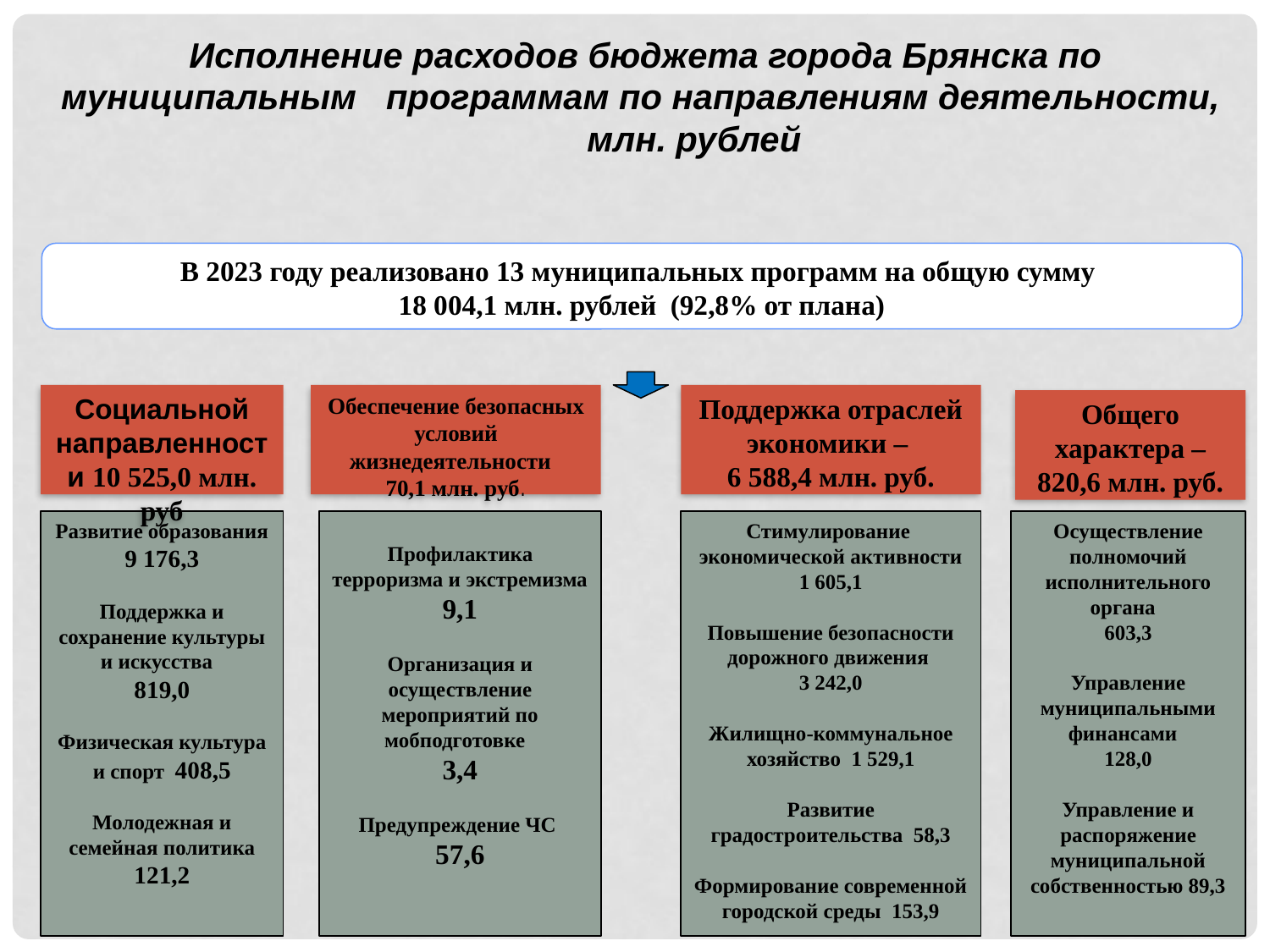

Исполнение расходов бюджета города Брянска по муниципальным   программам по направлениям деятельности,            млн. рублей
В 2023 году реализовано 13 муниципальных программ на общую сумму
18 004,1 млн. рублей  (92,8% от плана)

Поддержка отраслей экономики –
6 588,4 млн. руб.
Социальной направленности 10 525,0 млн. руб
Обеспечение безопасных условий жизнедеятельности
70,1 млн. руб.
Общего характера – 820,6 млн. руб.
Развитие образования 9 176,3

Поддержка и сохранение культуры и искусства
819,0

Физическая культура и спорт  408,5

Молодежная и семейная политика 121,2

Профилактика терроризма и экстремизма
9,1

Организация и осуществление мероприятий по мобподготовке
3,4

Предупреждение ЧС
57,6

Стимулирование  экономической активности 1 605,1

Повышение безопасности дорожного движения
3 242,0

Жилищно-коммунальное хозяйство  1 529,1

Развитие градостроительства  58,3

Формирование современной городской среды  153,9

Осуществление полномочий исполнительного органа
603,3

Управление муниципальными финансами
128,0

Управление и распоряжение муниципальной собственностью 89,3